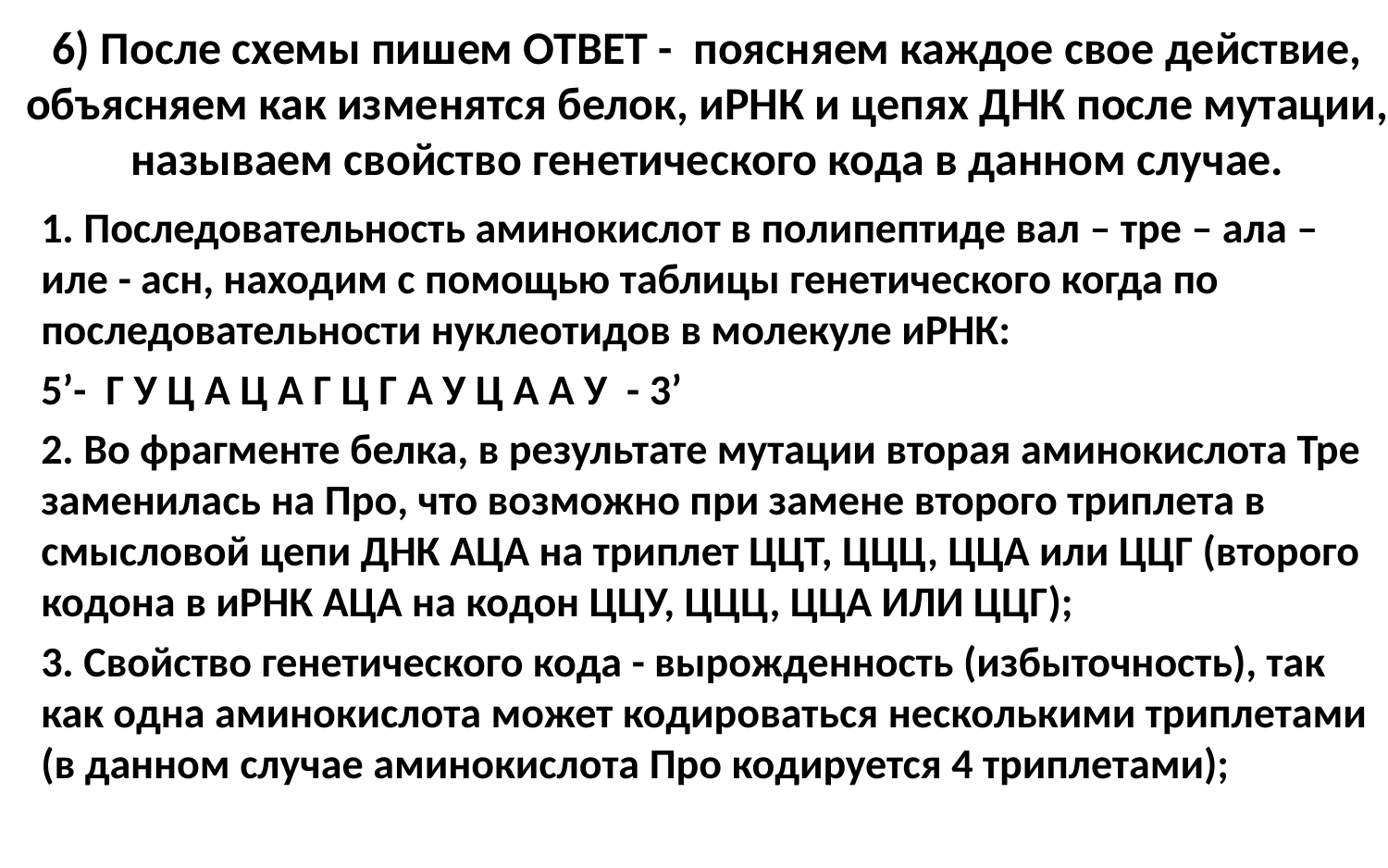

# 6) После схемы пишем ОТВЕТ -  поясняем каждое свое действие, объясняем как изменятся белок, иРНК и цепях ДНК после мутации, называем свойство генетического кода в данном случае.
1. Последовательность аминокислот в полипептиде вал – тре – ала – иле - асн, находим с помощью таблицы генетического когда по последовательности нуклеотидов в молекуле иРНК:
5’-  Г У Ц А Ц А Г Ц Г А У Ц А А У  - 3’
2. Во фрагменте белка, в результате мутации вторая аминокислота Тре заменилась на Про, что возможно при замене второго триплета в смысловой цепи ДНК АЦА на триплет ЦЦТ, ЦЦЦ, ЦЦА или ЦЦГ (второго кодона в иРНК АЦА на кодон ЦЦУ, ЦЦЦ, ЦЦА ИЛИ ЦЦГ);
3. Свойство генетического кода - вырожденность (избыточность), так как одна аминокислота может кодироваться несколькими триплетами (в данном случае аминокислота Про кодируется 4 триплетами);